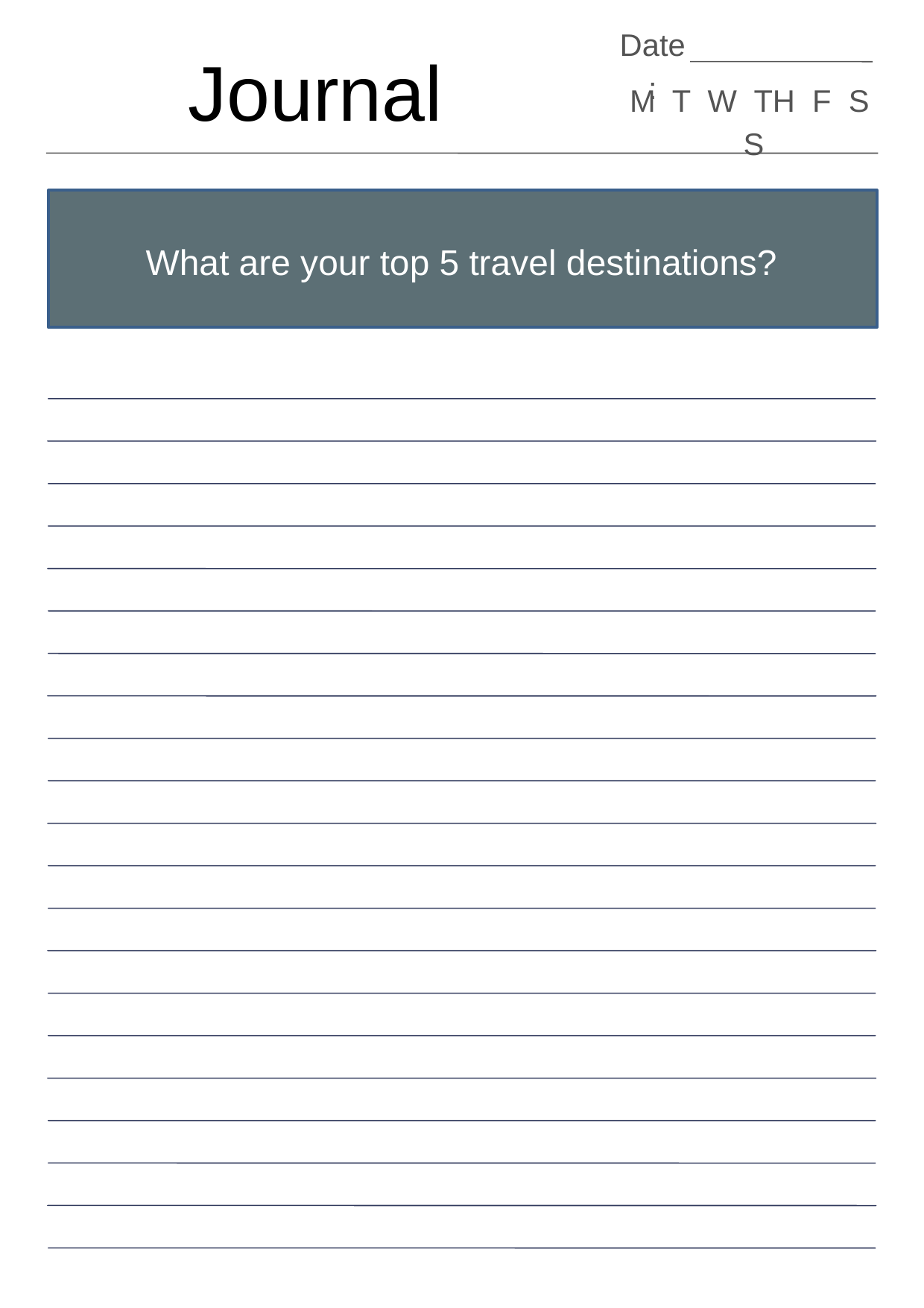

Date:
Journal

M  T  W  TH  F  S  S

What are your top 5 travel destinations?